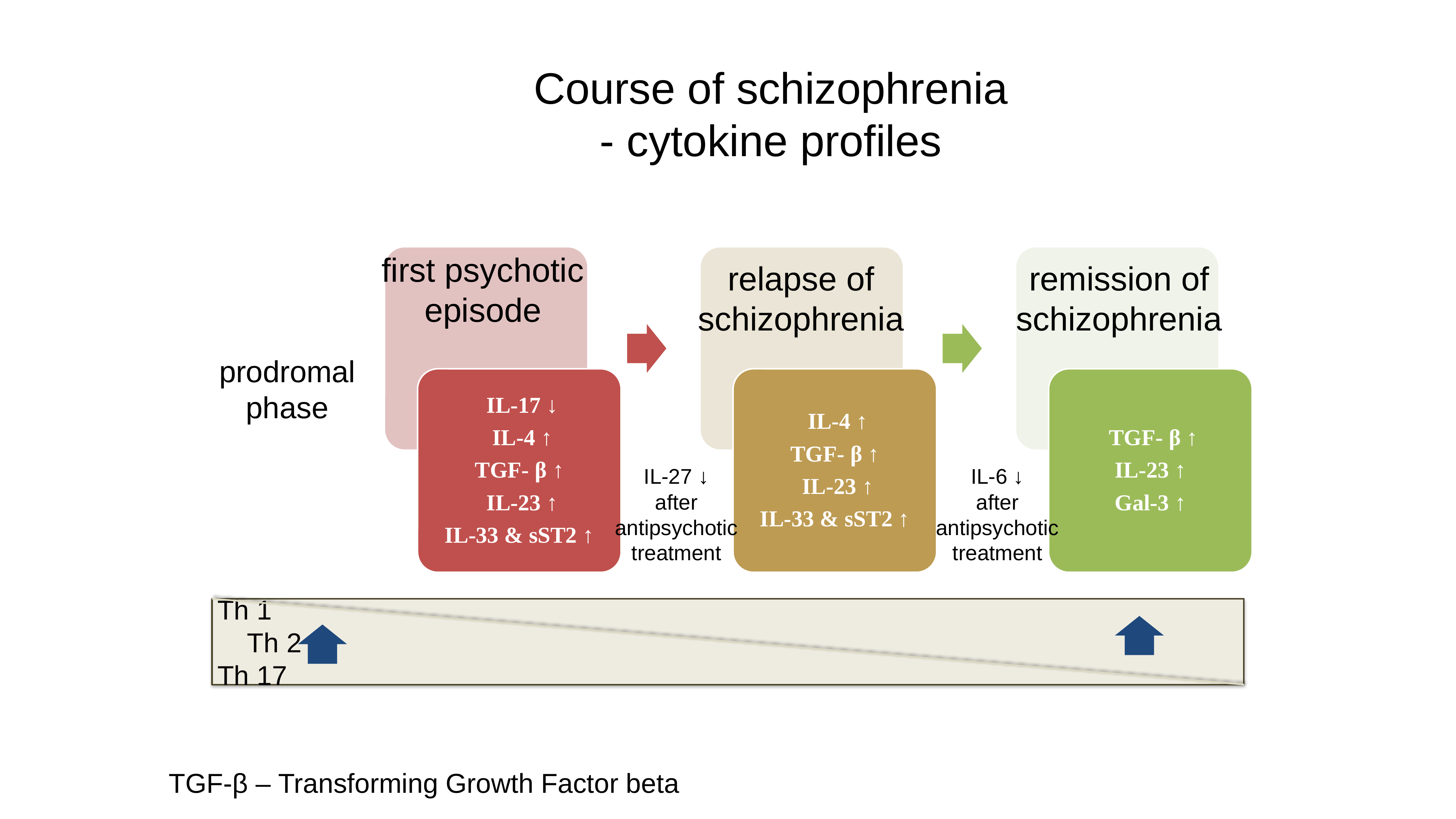

Course of schizophrenia
- cytokine profiles
IL-17 ↓
IL-4 ↑
TGF- β ↑
IL-23 ↑
IL-33 & sST2 ↑

IL-4 ↑
TGF- β ↑
IL-23 ↑
IL-33 & sST2 ↑

TGF- β ↑
IL-23 ↑
Gal-3 ↑
first psychotic episode
relapse of schizophrenia
remission of schizophrenia
prodromal phase
IL-27 ↓
after antipsychotic treatment
IL-6 ↓
after antipsychotic treatment
Th 1                                                                                                                                    Th 2
Th 17

TGF-β – Transforming Growth Factor beta